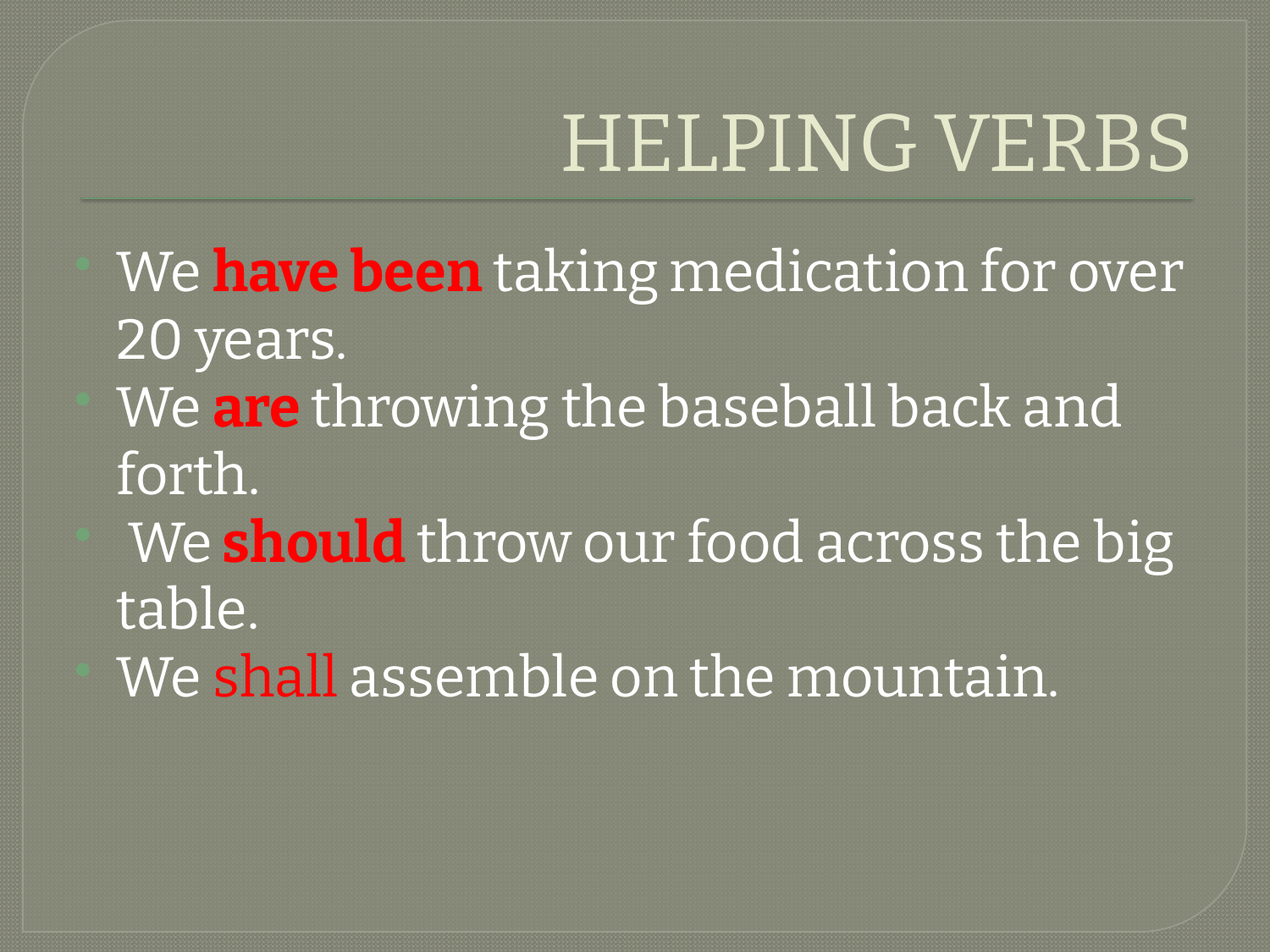

# HELPING VERBS
We have been taking medication for over 20 years.
We are throwing the baseball back and forth.
 We should throw our food across the big table.
We shall assemble on the mountain.